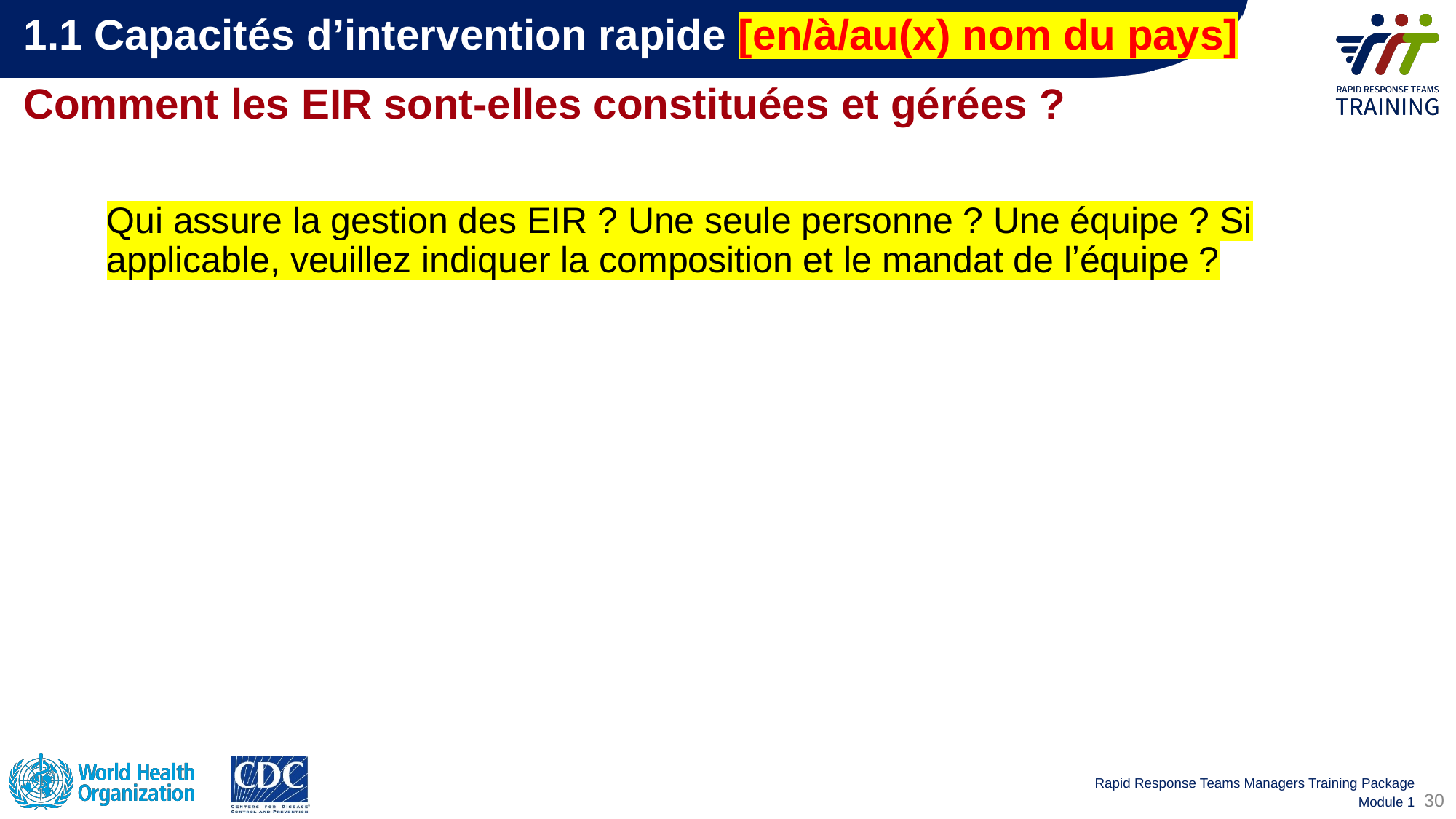

1.1 Capacités d’intervention rapide [en/à/au(x) nom du pays]

Comment les EIR sont-elles constituées et gérées ?
Qui assure la gestion des EIR ? Une seule personne ? Une équipe ? Si applicable, veuillez indiquer la composition et le mandat de lʼéquipe ?

30